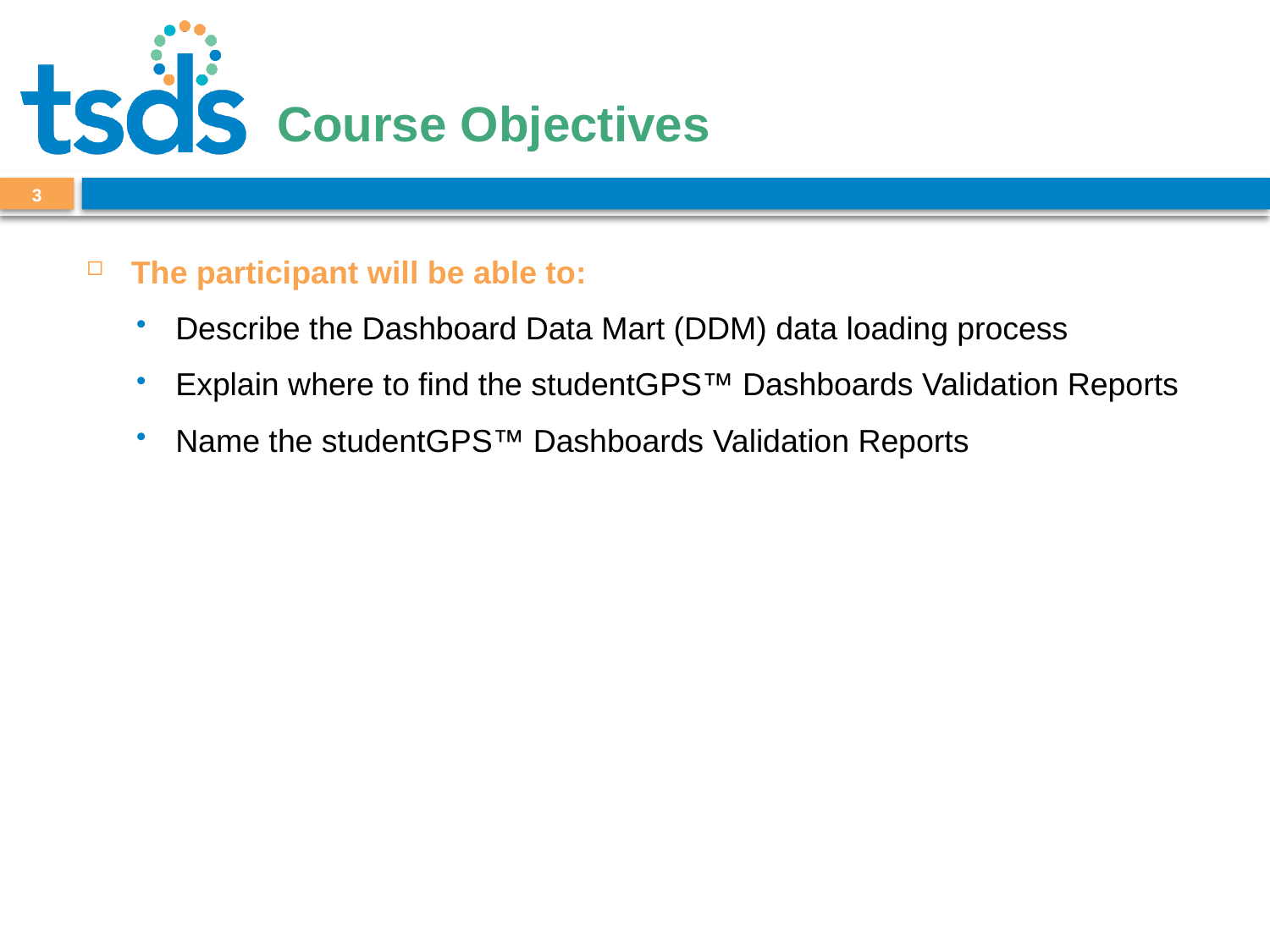

# Course Objectives
3
The participant will be able to:
Describe the Dashboard Data Mart (DDM) data loading process
Explain where to find the studentGPS™ Dashboards Validation Reports
Name the studentGPS™ Dashboards Validation Reports